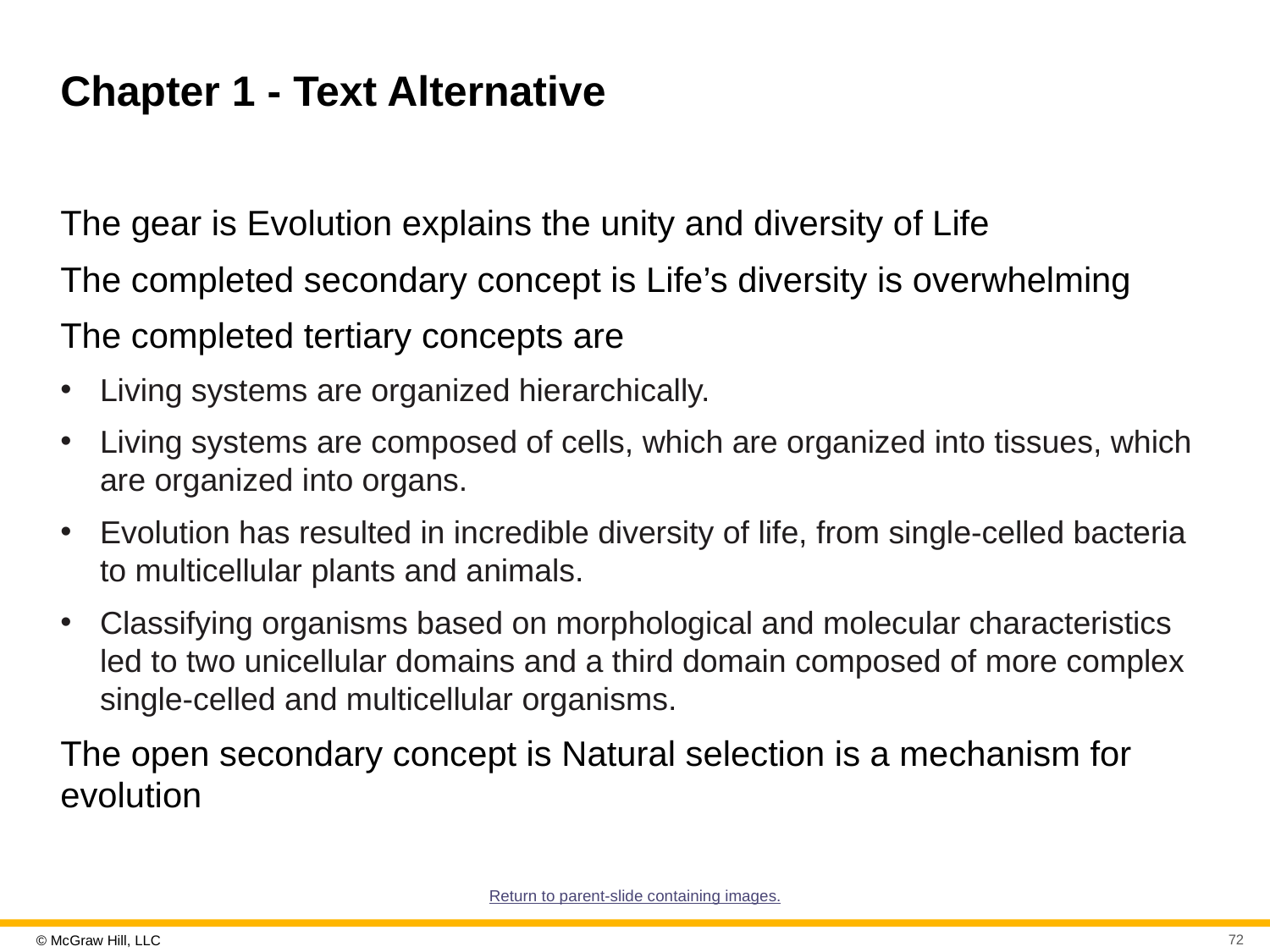

# Chapter 1 - Text Alternative
The gear is Evolution explains the unity and diversity of Life
The completed secondary concept is Life’s diversity is overwhelming
The completed tertiary concepts are
Living systems are organized hierarchically.
Living systems are composed of cells, which are organized into tissues, which are organized into organs.
Evolution has resulted in incredible diversity of life, from single-celled bacteria to multicellular plants and animals.
Classifying organisms based on morphological and molecular characteristics led to two unicellular domains and a third domain composed of more complex single-celled and multicellular organisms.
The open secondary concept is Natural selection is a mechanism for evolution
Return to parent-slide containing images.
72